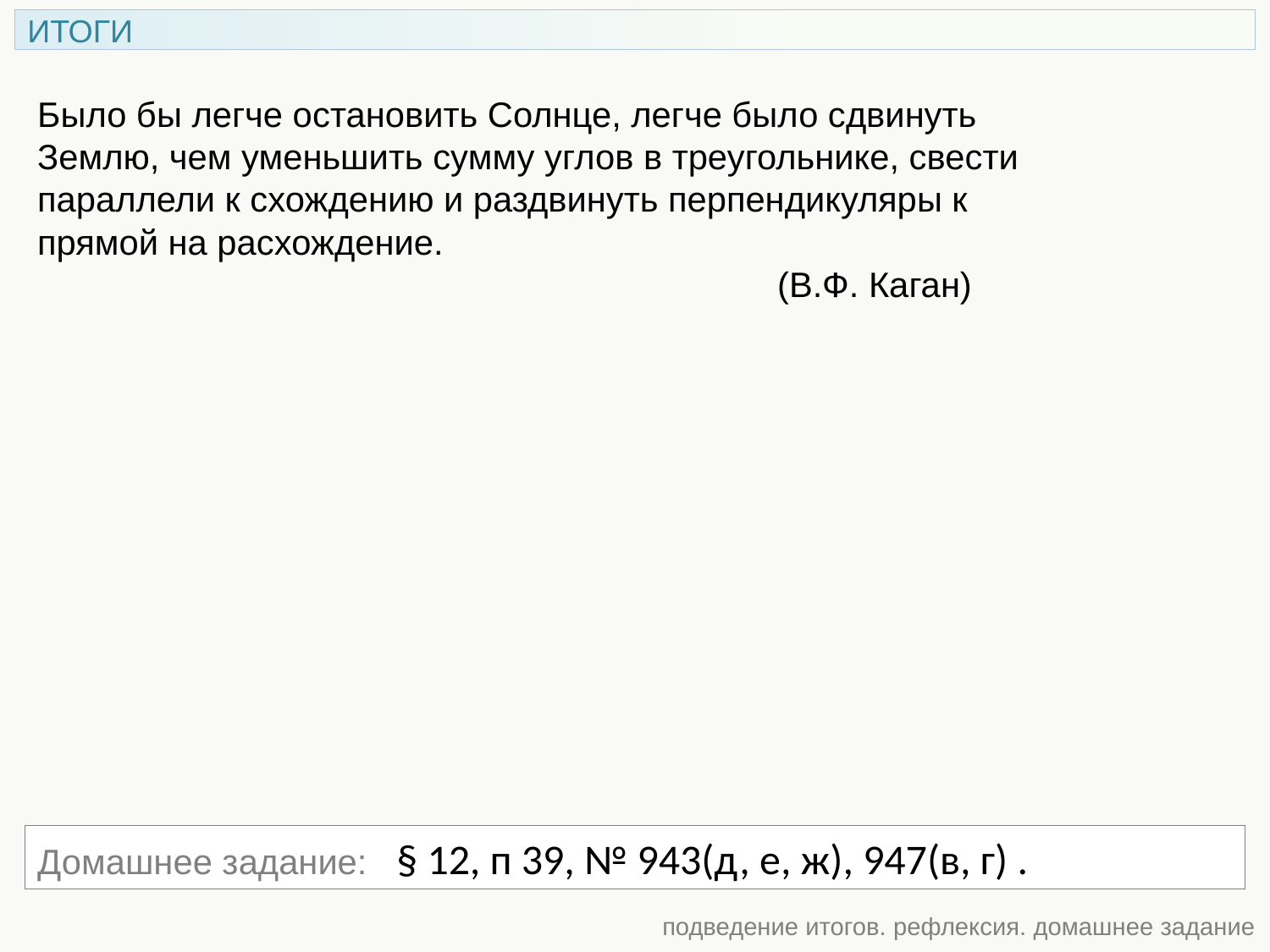

ИТОГИ
Было бы легче остановить Солнце, легче было сдвинуть Землю, чем уменьшить сумму углов в треугольнике, свести параллели к схождению и раздвинуть перпендикуляры к прямой на расхождение.
                                                                            (В.Ф. Каган)
Домашнее задание:   § 12, п 39, № 943(д, е, ж), 947(в, г) .
подведение итогов. рефлексия. домашнее задание